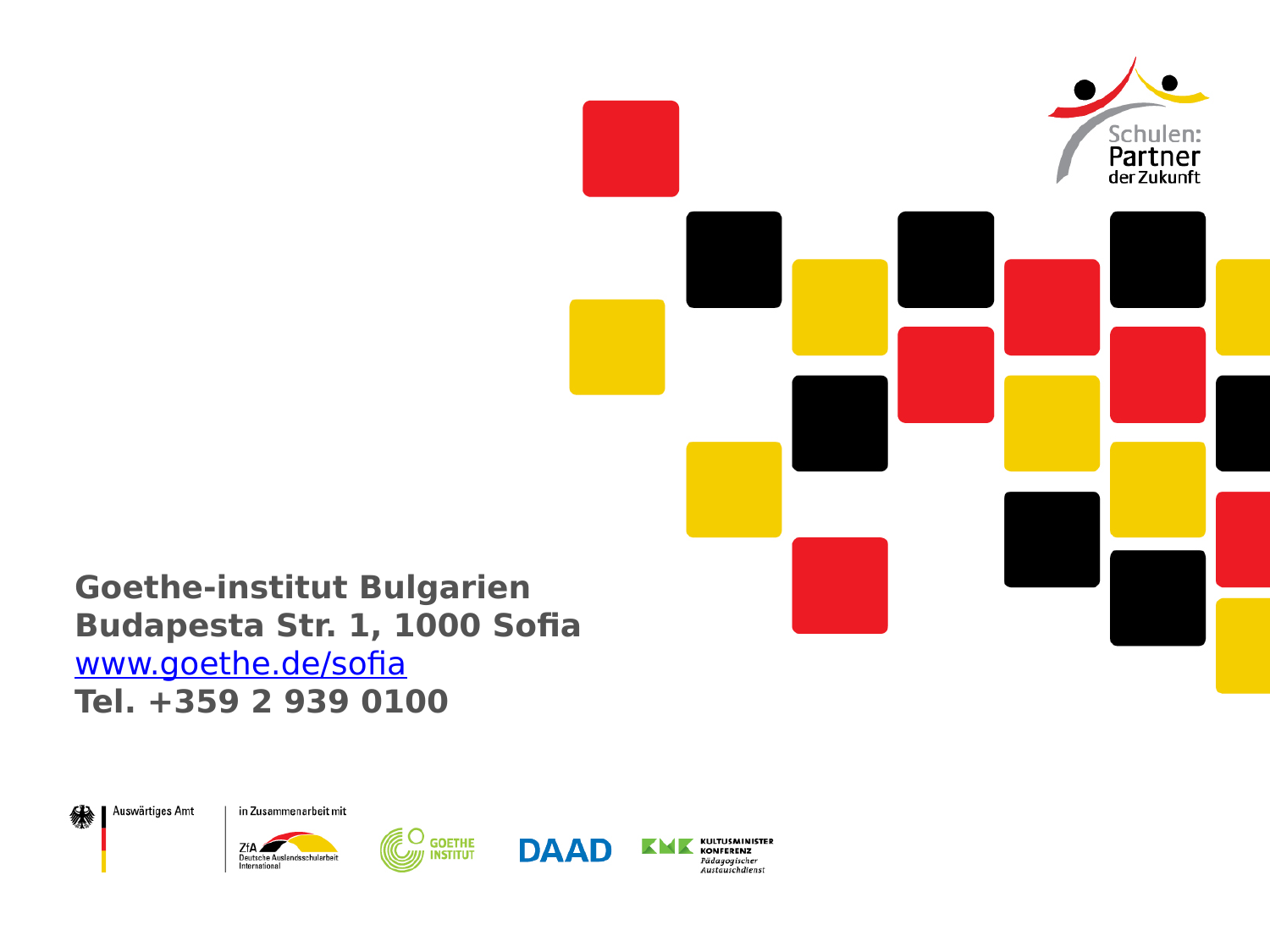

Goethe-institut Bulgarien
Budapesta Str. 1, 1000 Sofia
www.goethe.de/sofia
Tel. +359 2 939 0100